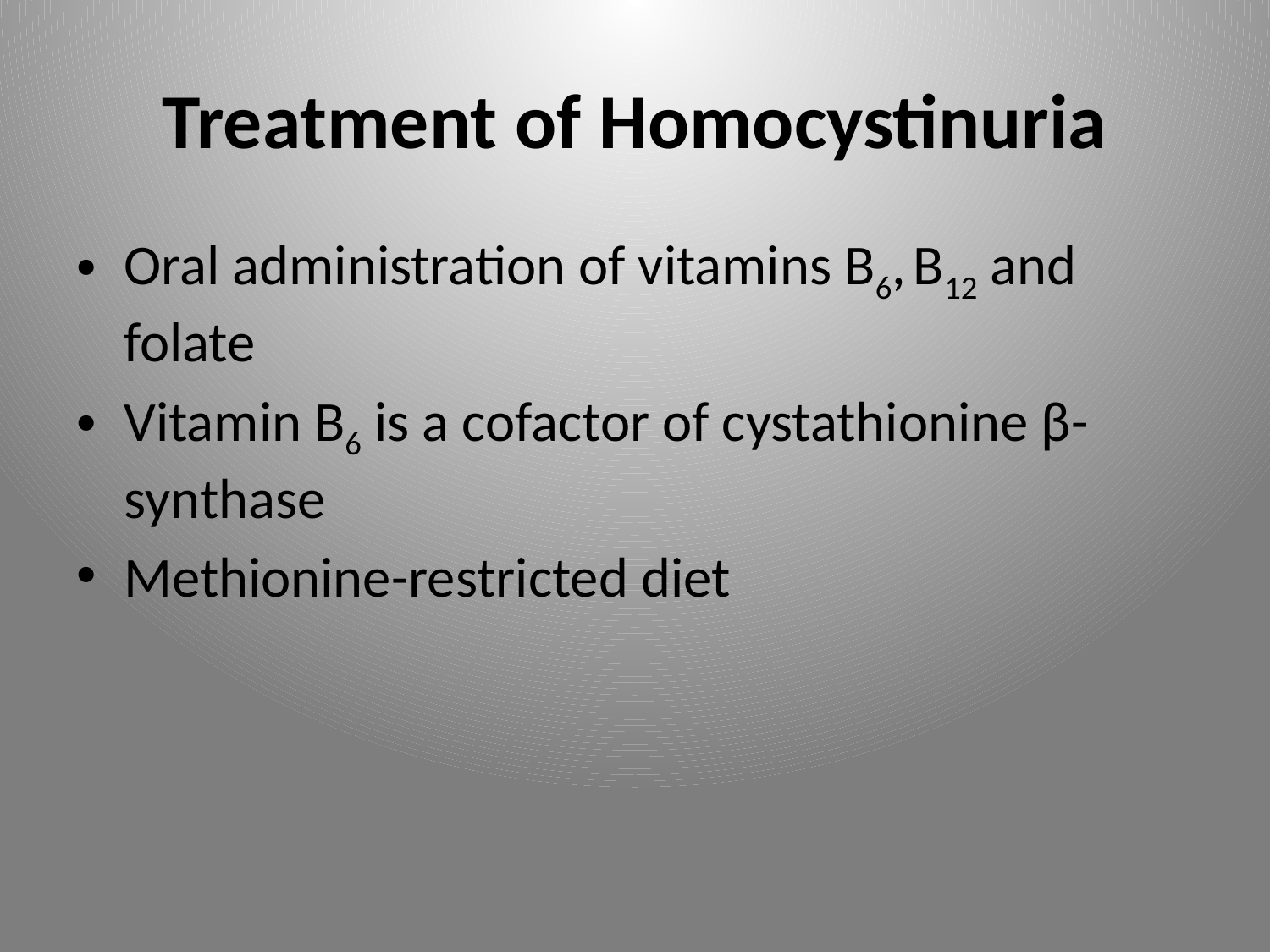

# Treatment of Homocystinuria
Oral administration of vitamins B6, B12 and folate
Vitamin B6 is a cofactor of cystathionine β-synthase
Methionine-restricted diet